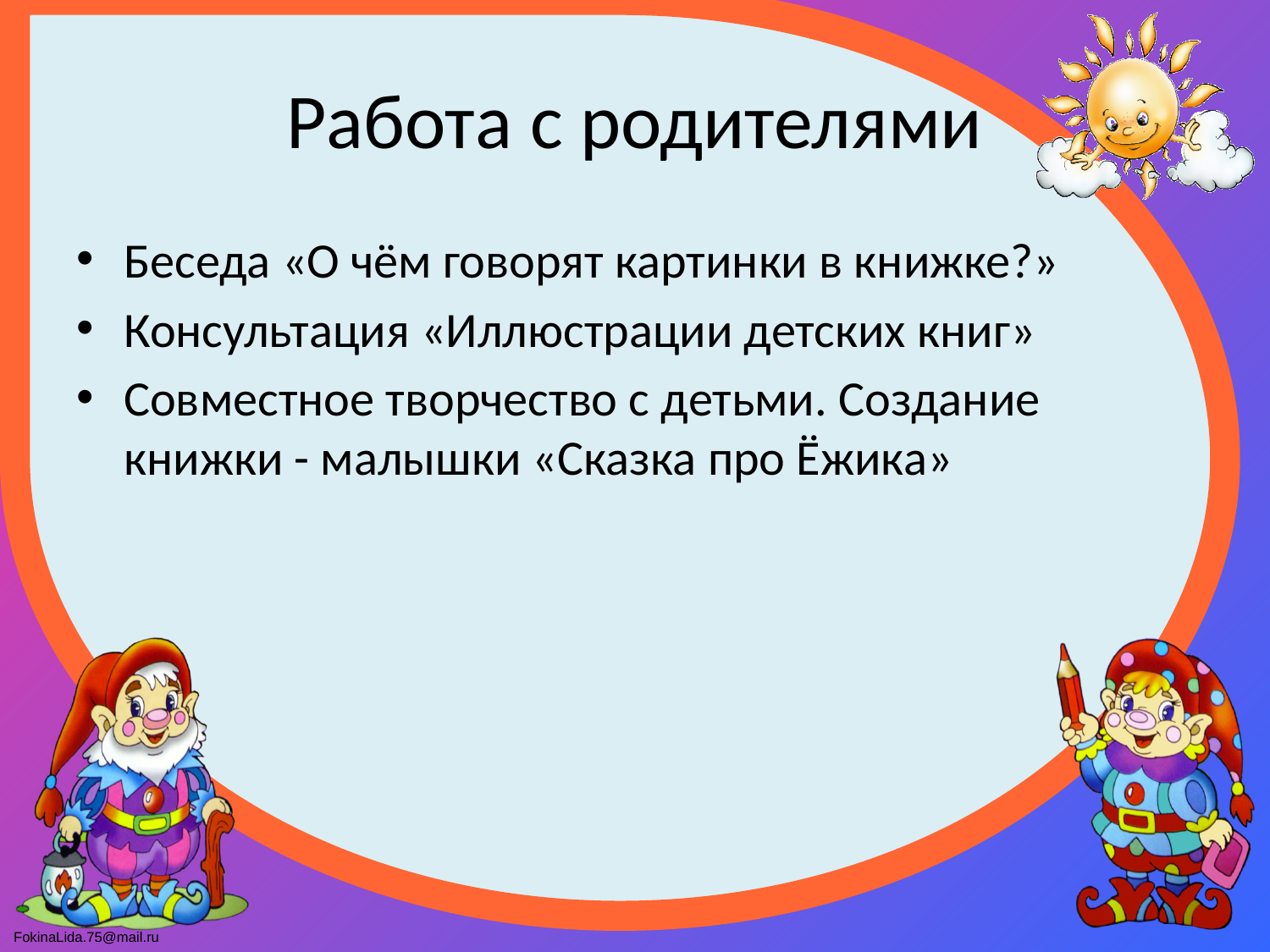

# Работа с родителями
Беседа «О чём говорят картинки в книжке?»
Консультация «Иллюстрации детских книг»
Совместное творчество с детьми. Создание книжки - малышки «Сказка про Ёжика»